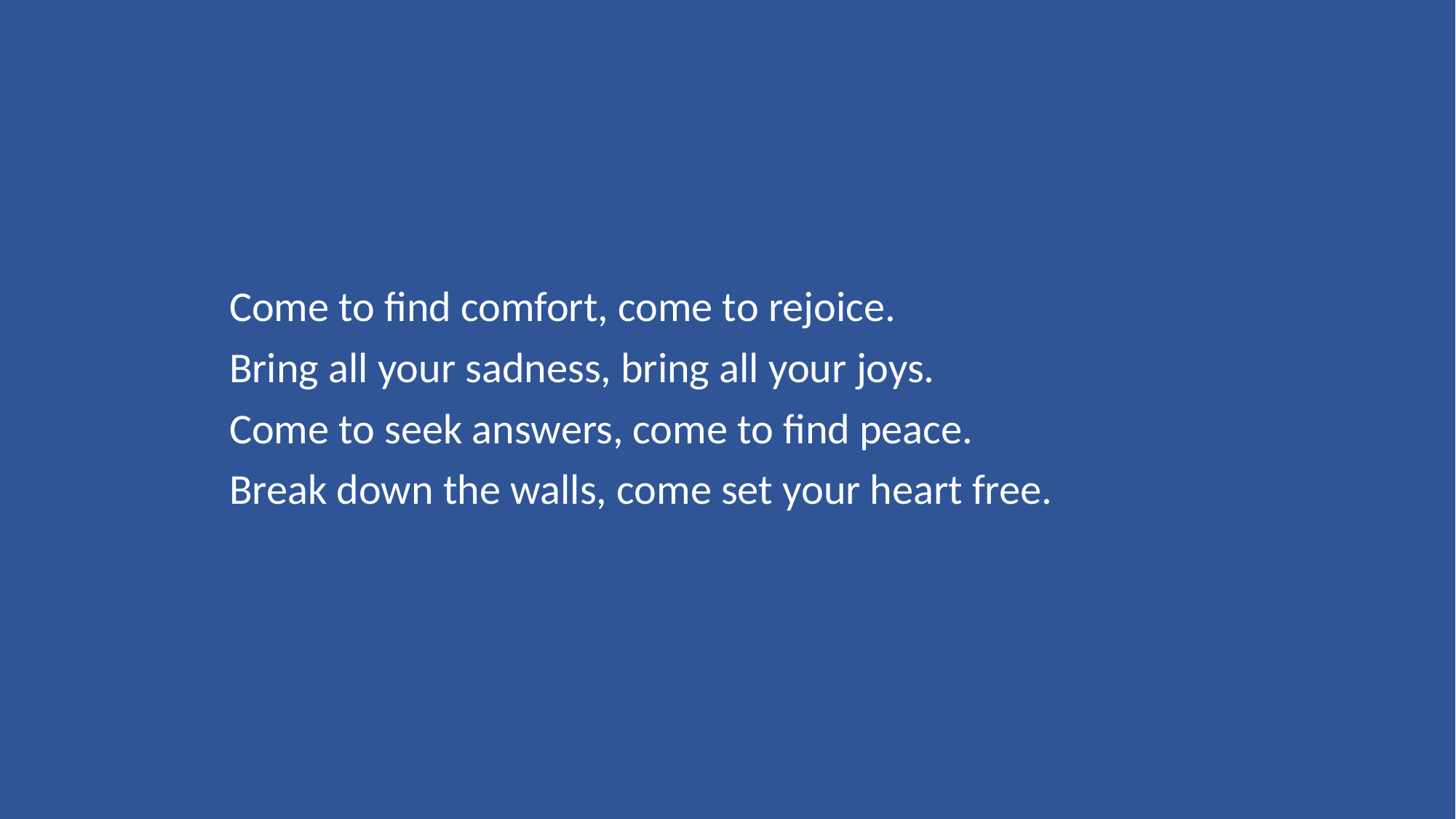

Come to find comfort, come to rejoice.
Bring all your sadness, bring all your joys.
Come to seek answers, come to find peace.
Break down the walls, come set your heart free.